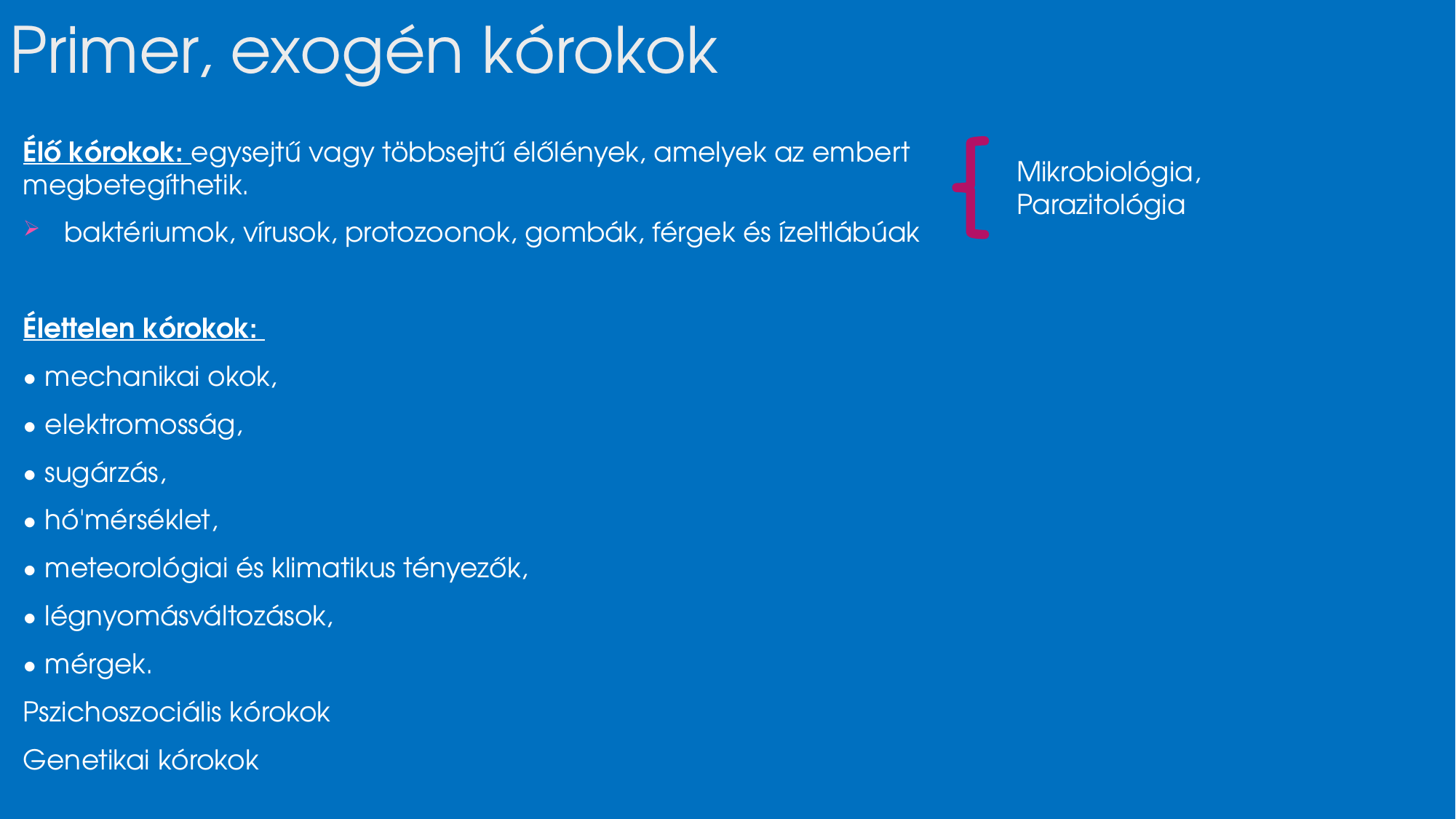

# Primer, exogén kórokok
Élő kórokok: egysejtű vagy többsejtű élőlények, amelyek az embert megbetegíthetik.
baktériumok, vírusok, protozoonok, gombák, férgek és ízeltlábúak

Élettelen kórokok:
• mechanikai okok,
• elektromosság,
• sugárzás,
• hó'mérséklet,
• meteorológiai és klimatikus tényezők,
• légnyomásváltozások,
• mérgek.
Pszichoszociális kórokok
Genetikai kórokok

Mikrobiológia,
Parazitológia